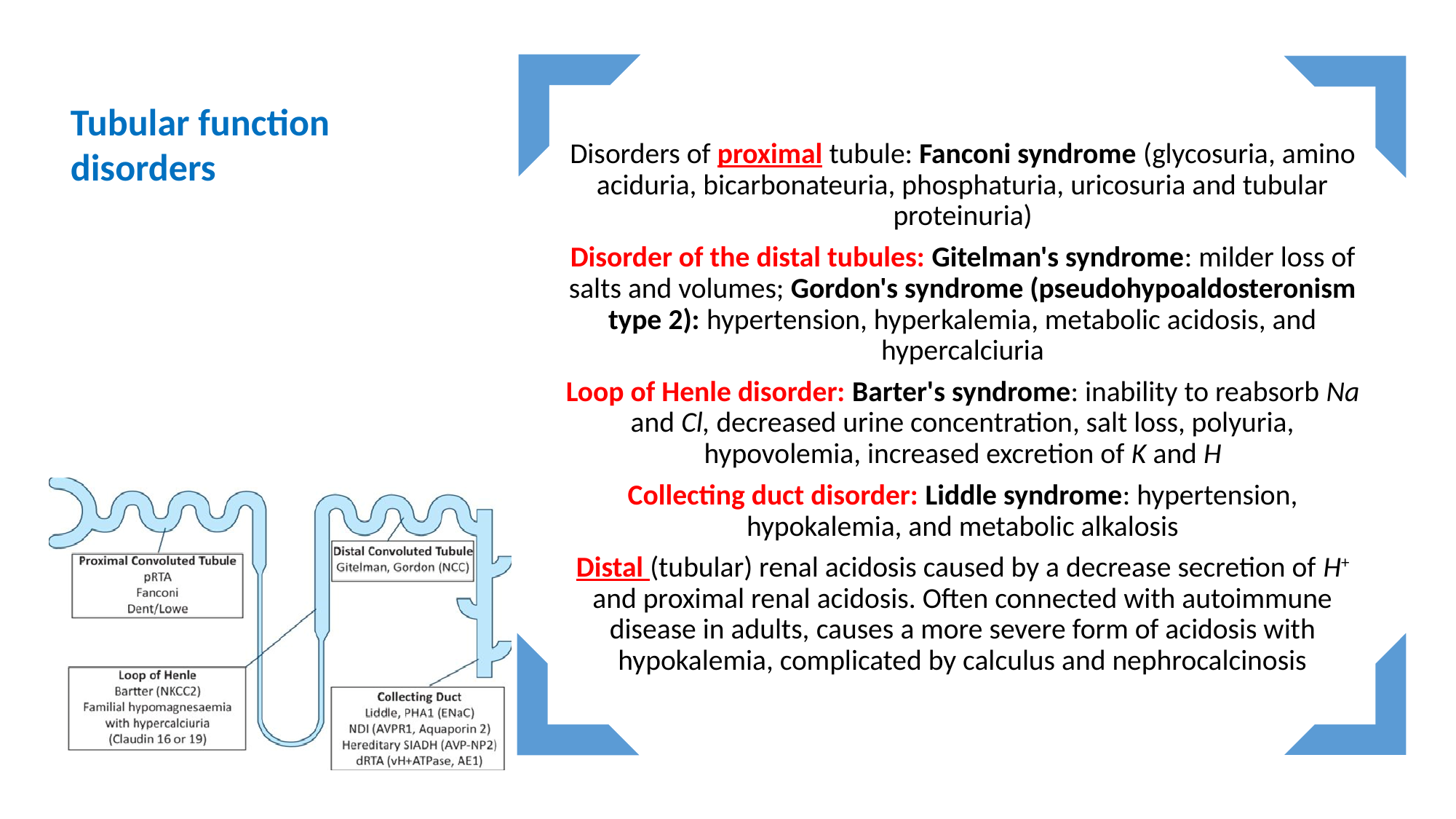

Disorders of proximal tubule: Fanconi syndrome (glycosuria, amino aciduria, bicarbonateuria, phosphaturia, uricosuria and tubular proteinuria)
Disorder of the distal tubules: Gitelman's syndrome: milder loss of salts and volumes; Gordon's syndrome (pseudohypoaldosteronism type 2): hypertension, hyperkalemia, metabolic acidosis, and hypercalciuria
Loop of Henle disorder: Barter's syndrome: inability to reabsorb Na and Cl, decreased urine concentration, salt loss, polyuria, hypovolemia, increased excretion of K and H
Collecting duct disorder: Liddle syndrome: hypertension, hypokalemia, and metabolic alkalosis
Distal (tubular) renal acidosis caused by a decrease secretion of H+ and proximal renal acidosis. Often connected with autoimmune disease in adults, causes a more severe form of acidosis with hypokalemia, complicated by calculus and nephrocalcinosis
Tubular function
disorders